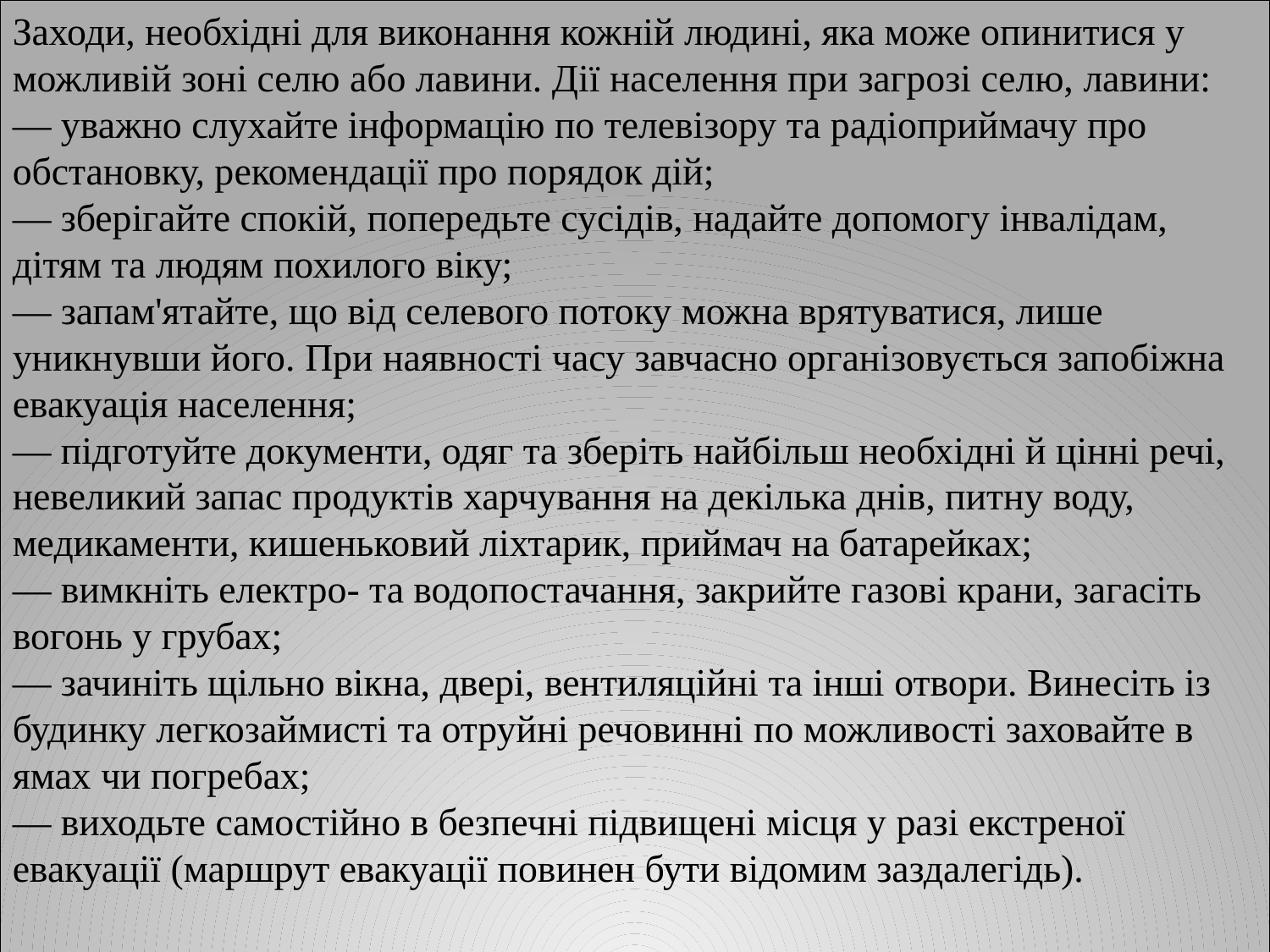

Заходи, необхідні для виконання кожній людині, яка може опинитися у можливій зоні селю або лавини. Дії населення при загрозі селю, лавини:
— уважно слухайте інформацію по телевізору та радіоприймачу про обстановку, рекомендації про порядок дій;
— зберігайте спокій, попередьте сусідів, надайте допомогу інвалідам, дітям та людям похилого віку;
— запам'ятайте, що від селевого потоку можна врятуватися, лише уникнувши його. При наявності часу завчасно організовується запобіжна евакуація населення;
— підготуйте документи, одяг та зберіть найбільш необхідні й цінні речі, невеликий запас продуктів харчування на декілька днів, питну воду, медикаменти, кишеньковий ліхтарик, приймач на батарейках;
— вимкніть електро- та водопостачання, закрийте газові крани, загасіть вогонь у грубах;
— зачиніть щільно вікна, двері, вентиляційні та інші отвори. Винесіть із будинку легкозаймисті та отруйні речовинні по можливості заховайте в ямах чи погребах;
— виходьте самостійно в безпечні підвищені місця у разі екстреної евакуації (маршрут евакуації повинен бути відомим заздалегідь).